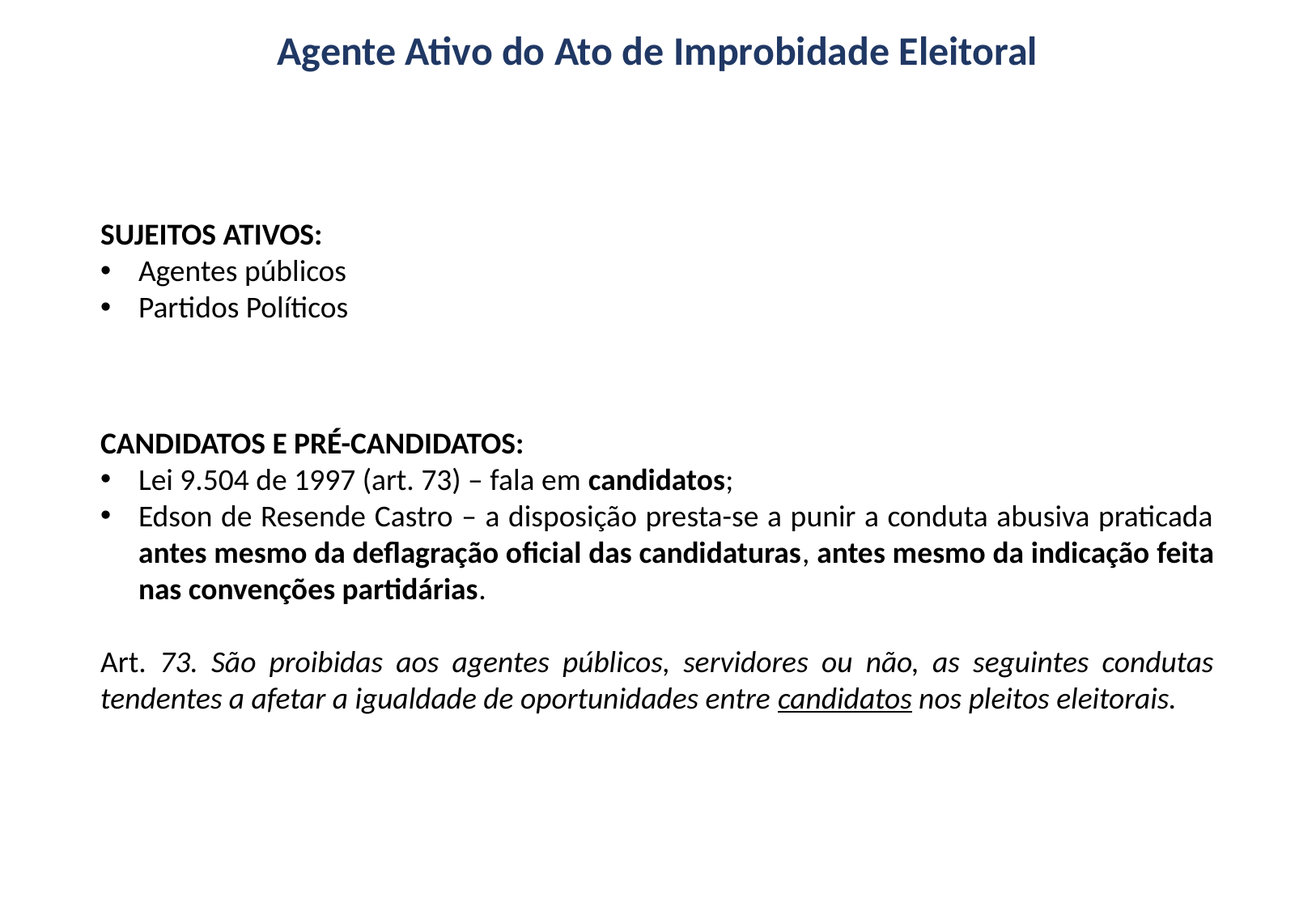

Agente Ativo do Ato de Improbidade Eleitoral
SUJEITOS ATIVOS:
Agentes públicos
Partidos Políticos
CANDIDATOS E PRÉ-CANDIDATOS:
Lei 9.504 de 1997 (art. 73) – fala em candidatos;
Edson de Resende Castro – a disposição presta-se a punir a conduta abusiva praticada antes mesmo da deflagração oficial das candidaturas, antes mesmo da indicação feita nas convenções partidárias.

Art. 73. São proibidas aos agentes públicos, servidores ou não, as seguintes condutas tendentes a afetar a igualdade de oportunidades entre candidatos nos pleitos eleitorais.